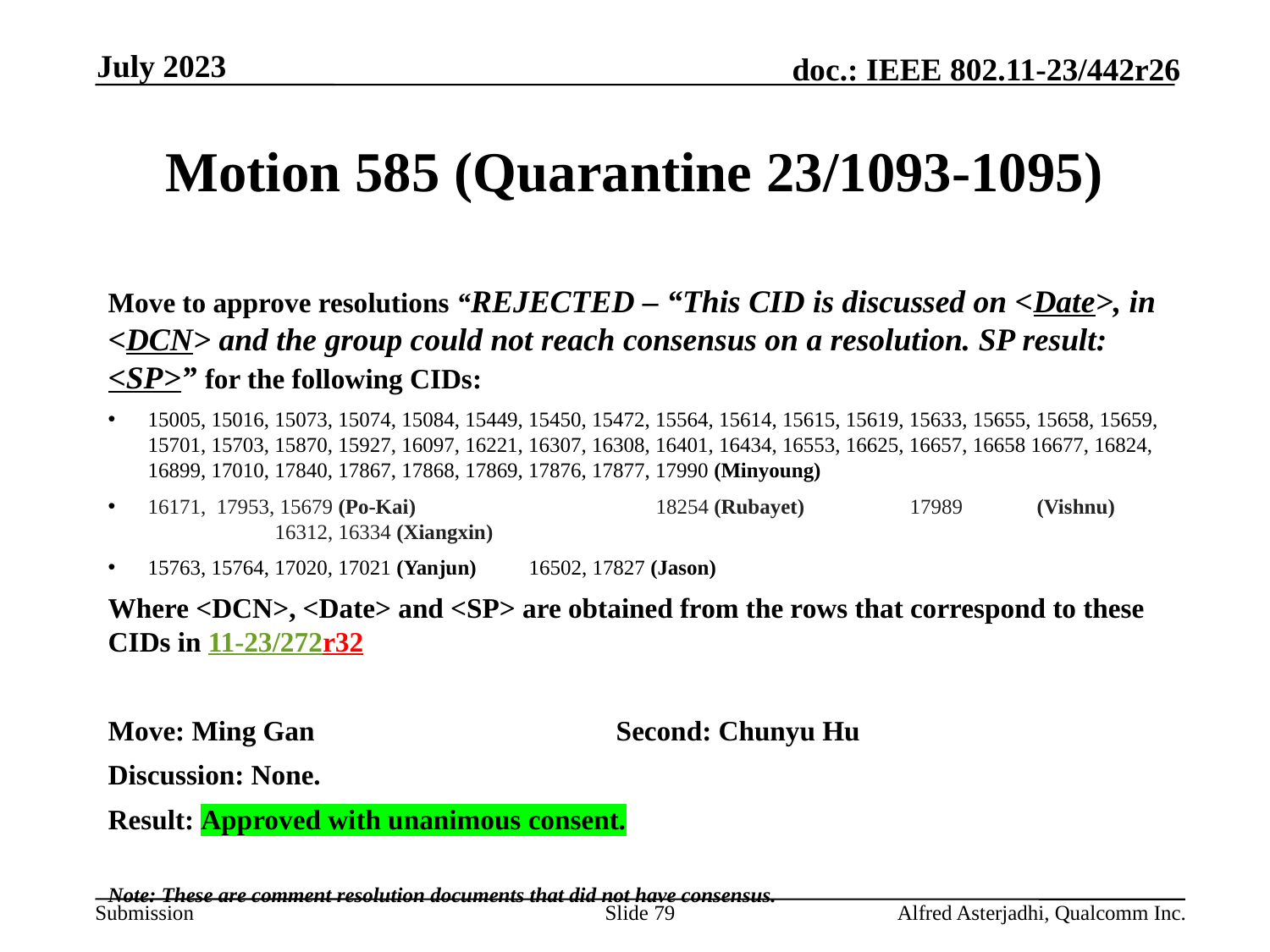

July 2023
# Motion 585 (Quarantine 23/1093-1095)
Move to approve resolutions “REJECTED – “This CID is discussed on <Date>, in <DCN> and the group could not reach consensus on a resolution. SP result: <SP>” for the following CIDs:
15005, 15016, 15073, 15074, 15084, 15449, 15450, 15472, 15564, 15614, 15615, 15619, 15633, 15655, 15658, 15659, 15701, 15703, 15870, 15927, 16097, 16221, 16307, 16308, 16401, 16434, 16553, 16625, 16657, 16658 16677, 16824, 16899, 17010, 17840, 17867, 17868, 17869, 17876, 17877, 17990 (Minyoung)
16171,  17953, 15679 (Po-Kai)		18254 (Rubayet) 	17989 	(Vishnu)	16312, 16334 (Xiangxin)
15763, 15764, 17020, 17021 (Yanjun) 	16502, 17827 (Jason)
Where <DCN>, <Date> and <SP> are obtained from the rows that correspond to these CIDs in 11-23/272r32

Move: Ming Gan 			Second: Chunyu Hu
Discussion: None.
Result: Approved with unanimous consent.

Note: These are comment resolution documents that did not have consensus.
Slide 79
Alfred Asterjadhi, Qualcomm Inc.